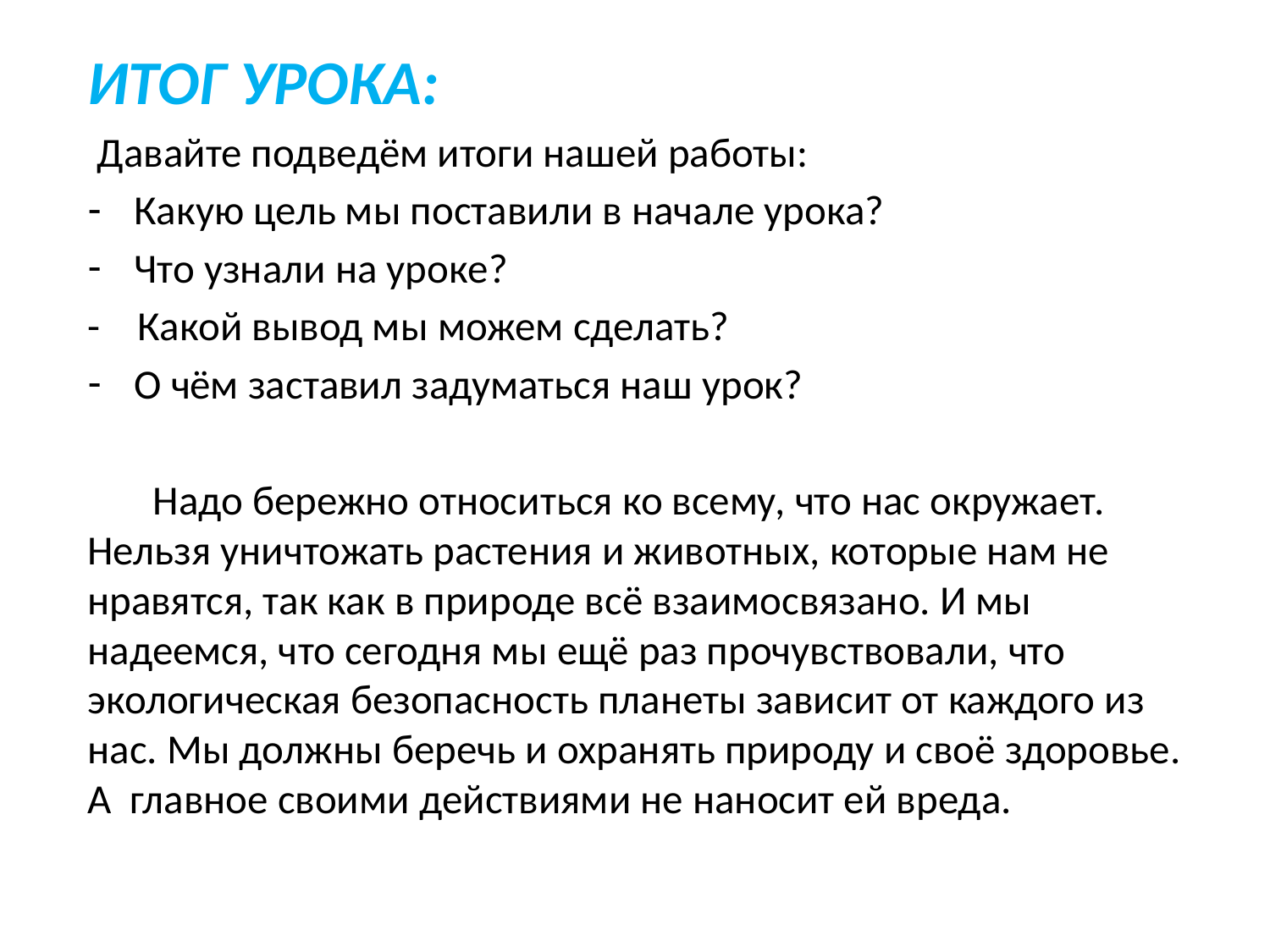

ИТОГ УРОКА:
 Давайте подведём итоги нашей работы:
Какую цель мы поставили в начале урока?
Что узнали на уроке?
-    Какой вывод мы можем сделать?
О чём заставил задуматься наш урок?

       Надо бережно относиться ко всему, что нас окружает. Нельзя уничтожать растения и животных, которые нам не нравятся, так как в природе всё взаимосвязано. И мы надеемся, что сегодня мы ещё раз прочувствовали, что экологическая безопасность планеты зависит от каждого из нас. Мы должны беречь и охранять природу и своё здоровье. А  главное своими действиями не наносит ей вреда.